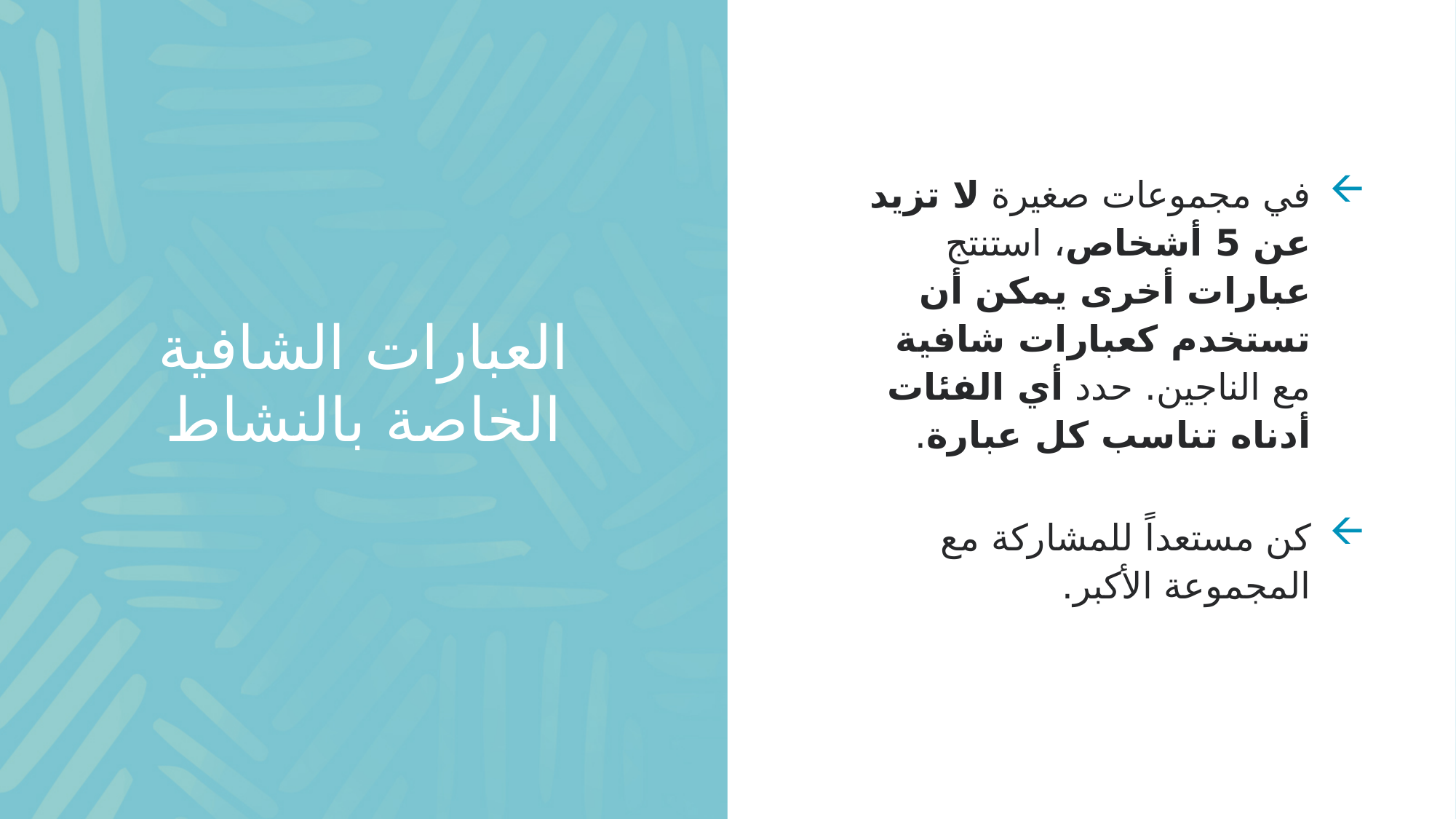

# العبارات الشافية الخاصة بالنشاط
في مجموعات صغيرة لا تزيد عن 5 أشخاص، استنتج عبارات أخرى يمكن أن تستخدم كعبارات شافية مع الناجين. حدد أي الفئات أدناه تناسب كل عبارة.
كن مستعداً للمشاركة مع المجموعة الأكبر.